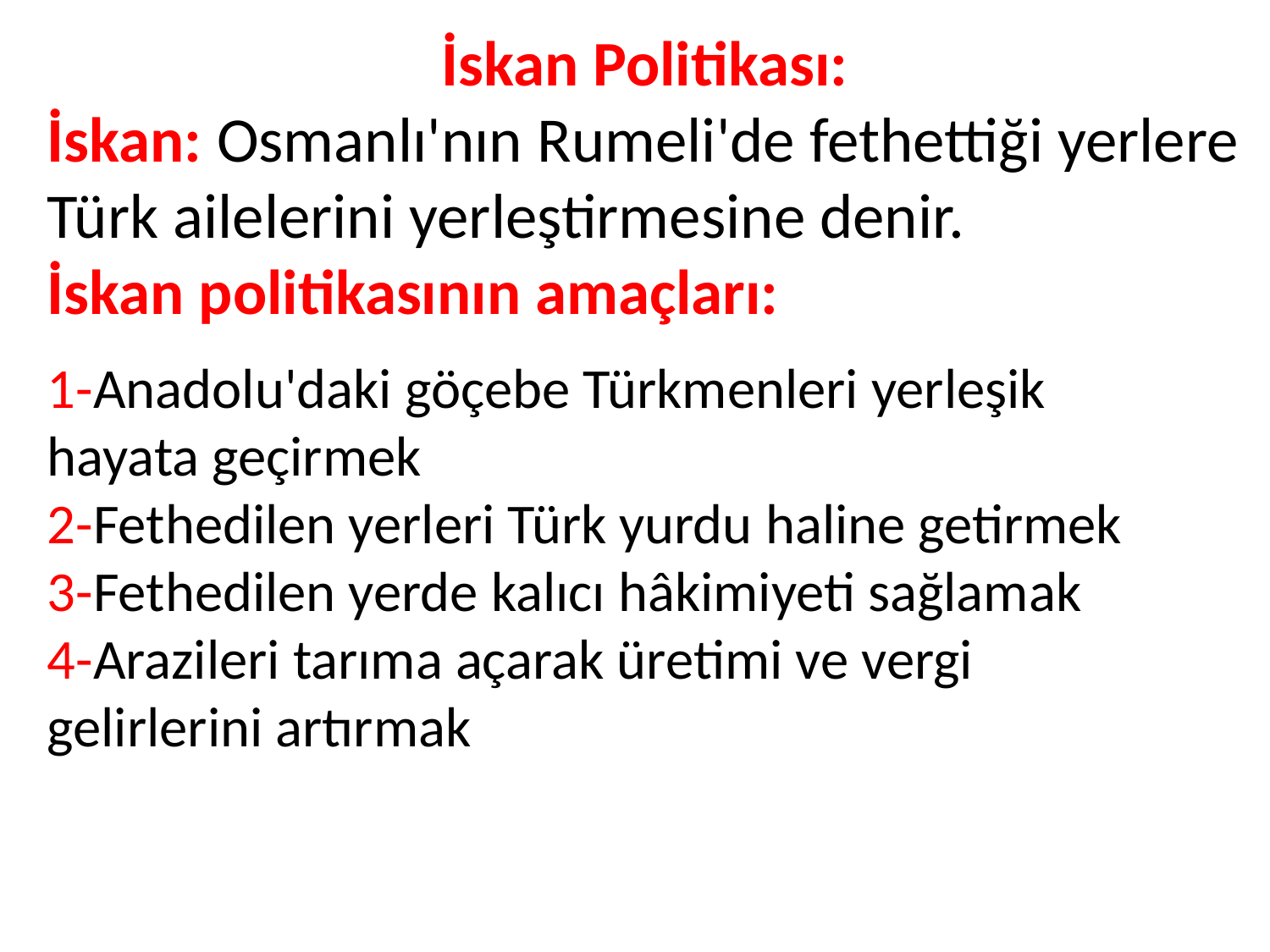

İskan Politikası:
İskan: Osmanlı'nın Rumeli'de fethettiği yerlere Türk ailelerini yerleştirmesine denir.
İskan politikasının amaçları:
1-Anadolu'daki göçebe Türkmenleri yerleşik hayata geçirmek
2-Fethedilen yerleri Türk yurdu haline getirmek
3-Fethedilen yerde kalıcı hâkimiyeti sağlamak
4-Arazileri tarıma açarak üretimi ve vergi gelirlerini artırmak